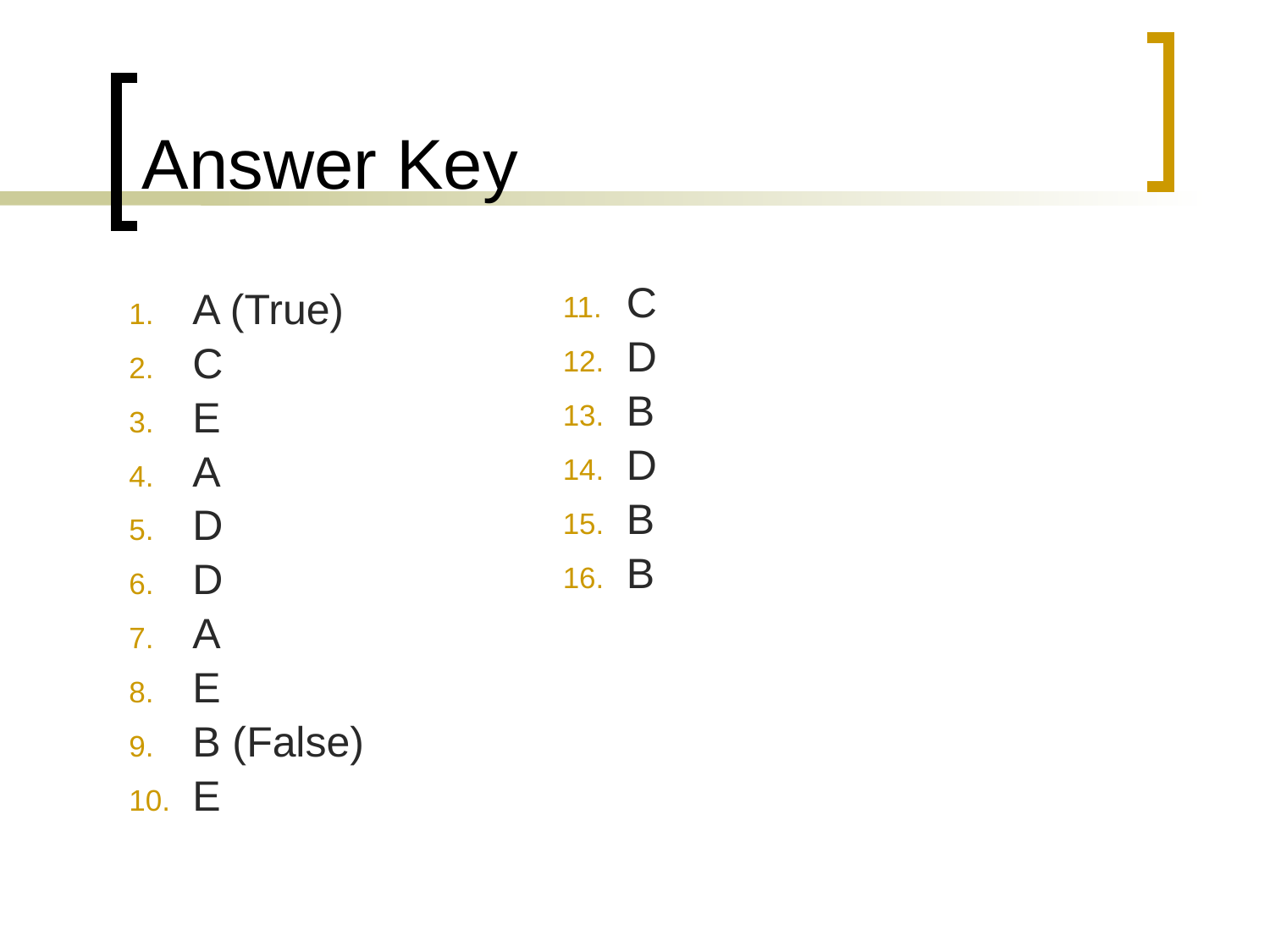

# Answer Key

A (True)
C
E
A
D
D
A
E
B (False)
E

C
D
B
D
B
B